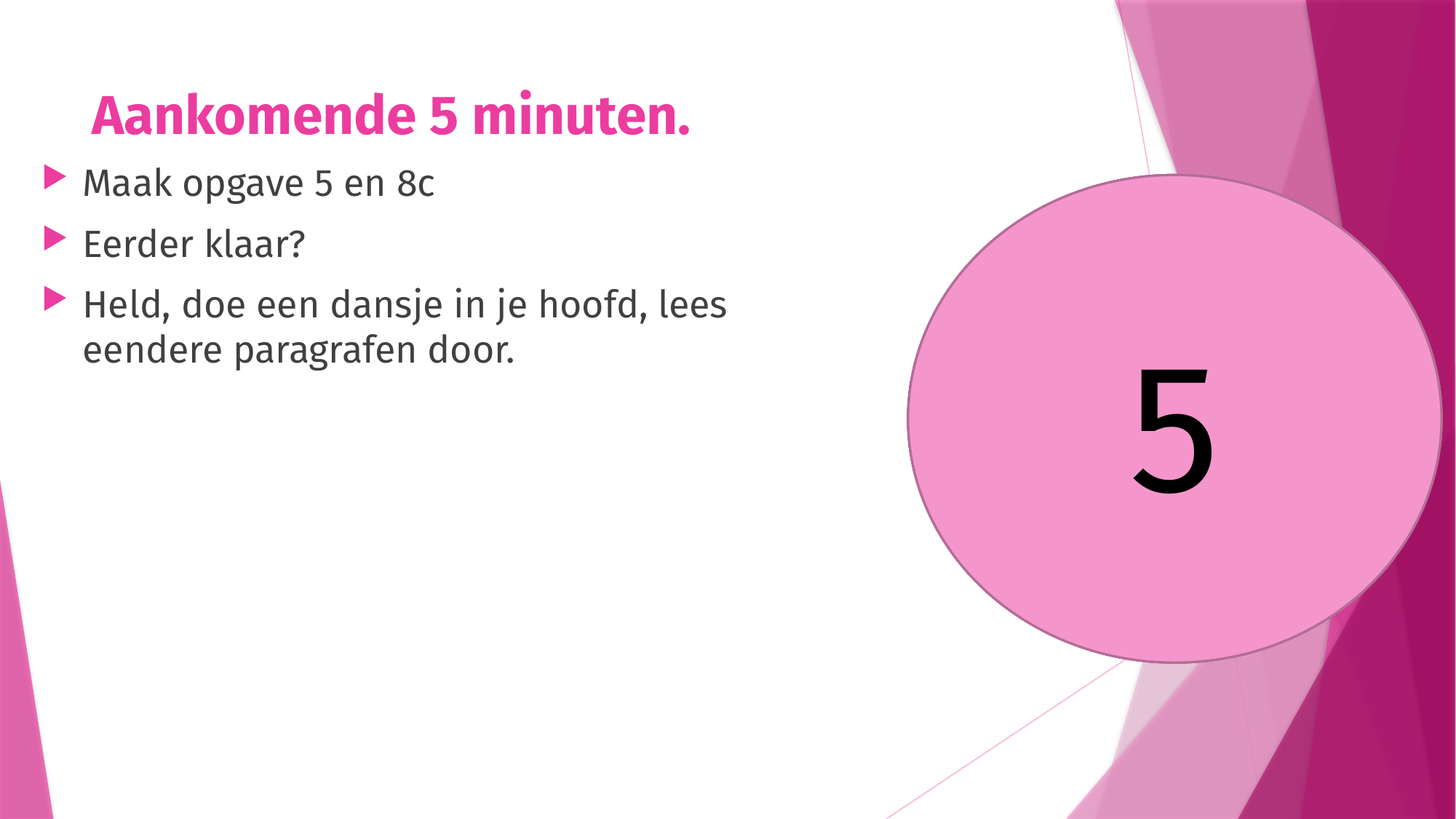

# Aankomende 5 minuten.
Maak opgave 5 en 8c
Eerder klaar?
Held, doe een dansje in je hoofd, lees eendere paragrafen door.

5
4
3
1
2